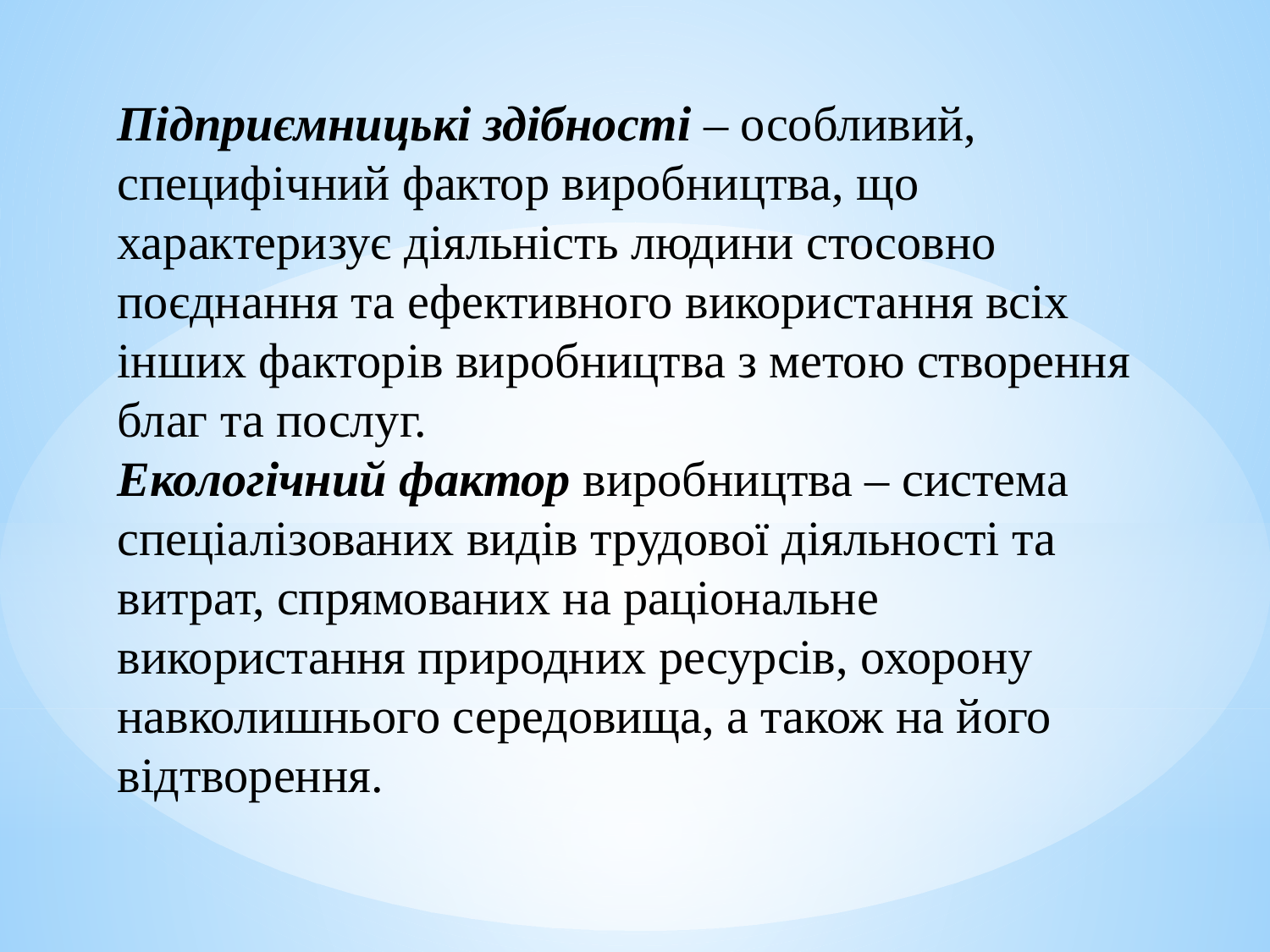

Підприємницькі здібності – особливий, специфічний фактор виробництва, що характеризує діяльність людини стосовно поєднання та ефективного використання всіх інших факторів виробництва з метою створення благ та послуг.
Екологічний фактор виробництва – система спеціалізованих видів трудової діяльності та витрат, спрямованих на раціональне використання природних ресурсів, охорону навколишнього середовища, а також на його відтворення.